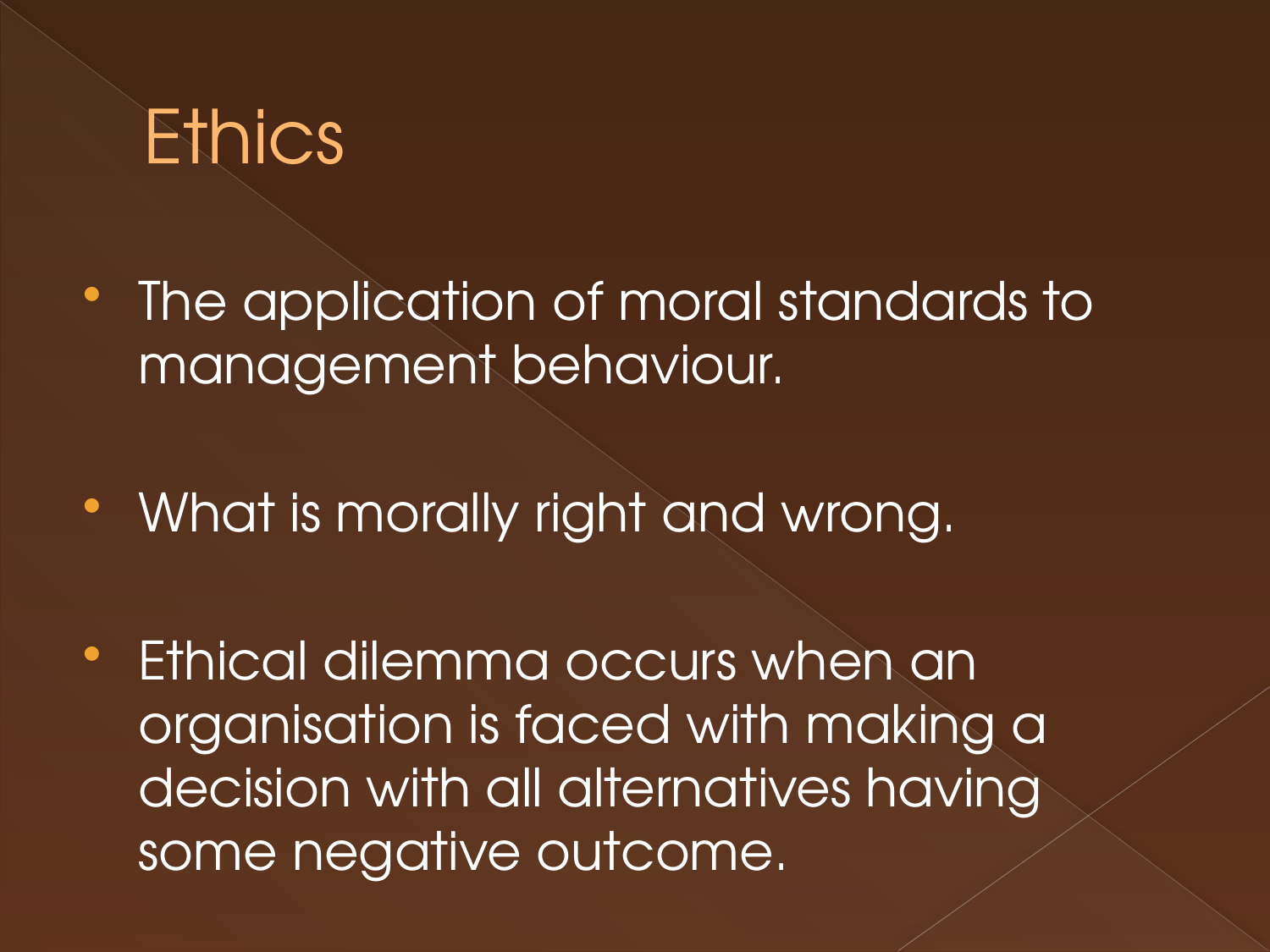

# Ethics
The application of moral standards to management behaviour.

What is morally right and wrong.

Ethical dilemma occurs when an organisation is faced with making a decision with all alternatives having some negative outcome.